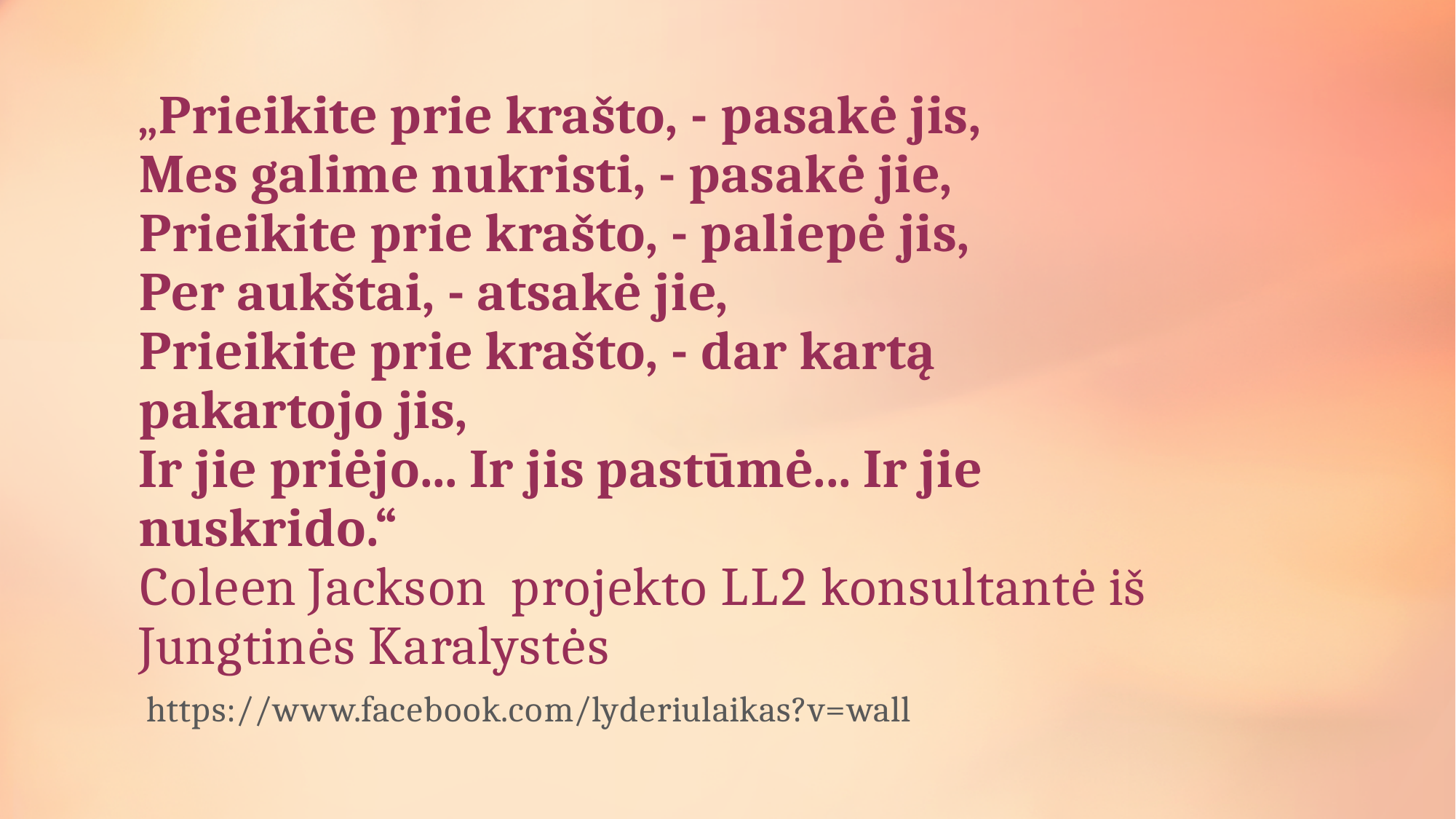

# „Prieikite prie krašto, - pasakė jis, Mes galime nukristi, - pasakė jie, Prieikite prie krašto, - paliepė jis, Per aukštai, - atsakė jie, Prieikite prie krašto, - dar kartą pakartojo jis, Ir jie priėjo... Ir jis pastūmė... Ir jie nuskrido.“ Coleen Jackson  projekto LL2 konsultantė iš Jungtinės Karalystės
 https://www.facebook.com/lyderiulaikas?v=wall